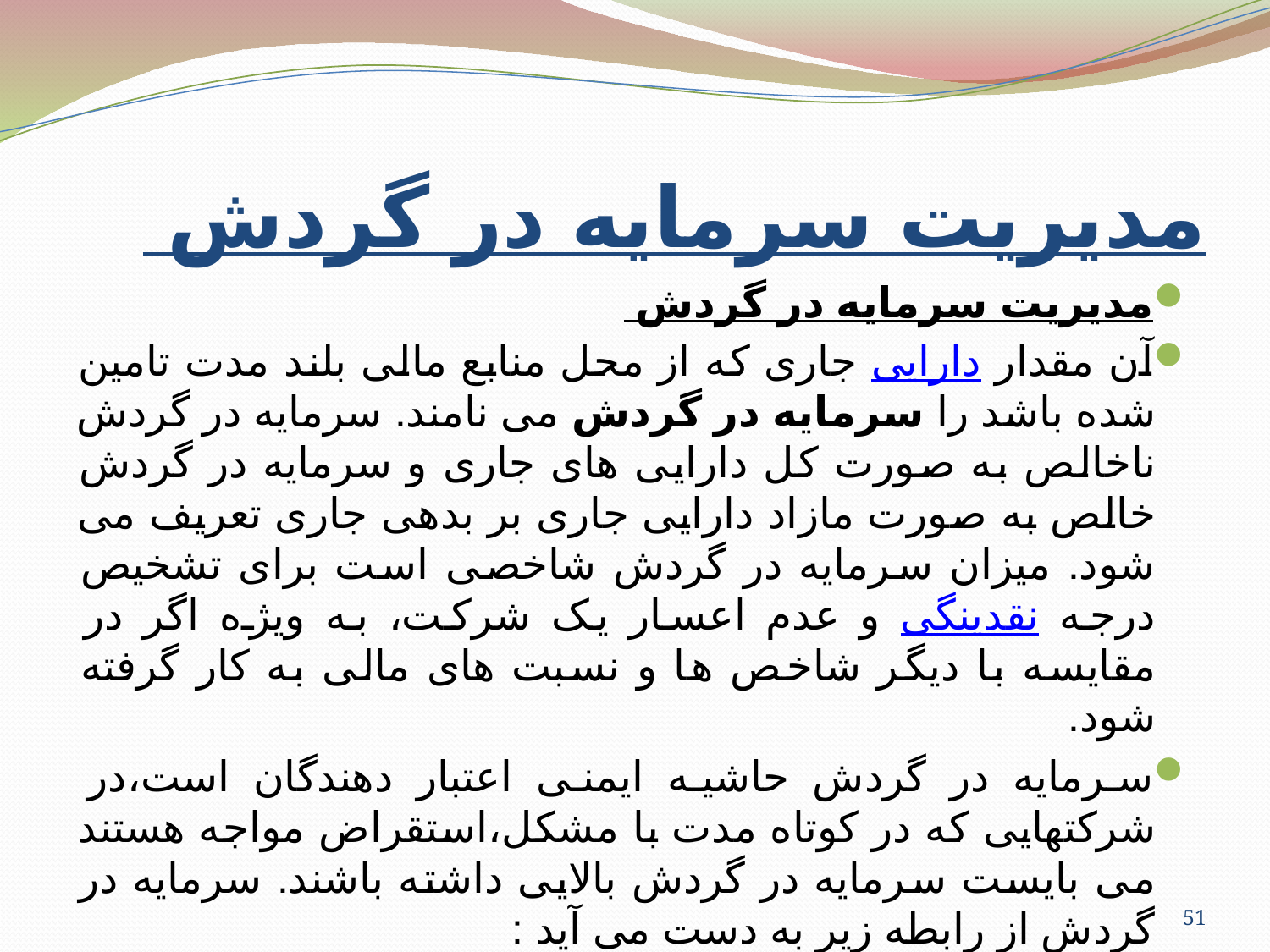

# مدیریت سرمایه در گردش
مدیریت سرمایه در گردش
آن مقدار دارایی جاری که از محل منابع مالی بلند مدت تامین شده باشد را سرمایه در گردش می نامند. سرمایه در گردش ناخالص به صورت کل دارایی های جاری و سرمایه در گردش خالص به صورت مازاد دارایی جاری بر بدهی جاری تعریف می شود. میزان سرمایه در گردش شاخصی است برای تشخیص درجه نقدینگی و عدم اعسار یک شرکت، به ویژه اگر در مقایسه با دیگر شاخص ها و نسبت های مالی به کار گرفته شود.
سرمایه در گردش حاشیه ایمنی اعتبار دهندگان است،در شرکتهایی که در کوتاه مدت با مشکل،استقراض مواجه هستند می بایست سرمایه در گردش بالایی داشته باشند. سرمایه در گردش از رابطه زیر به دست می آید :
سرمایه در گردش = بدهیهای جاری - داراییهای جاری

51